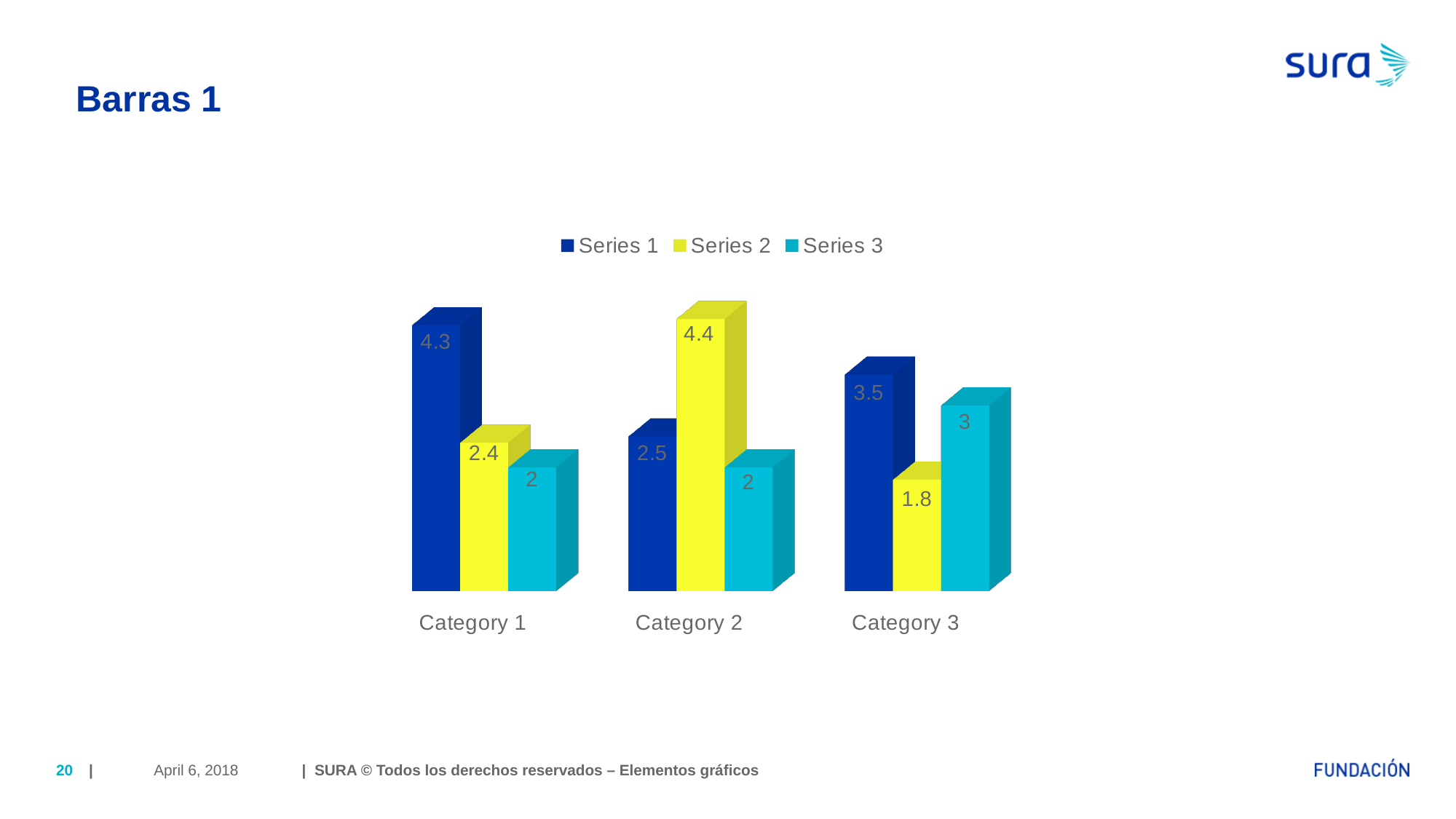

# Barras 1

[unsupported chart]

April 6, 2018
20
|                                                  |  SURA © Todos los derechos reservados – Elementos gráficos